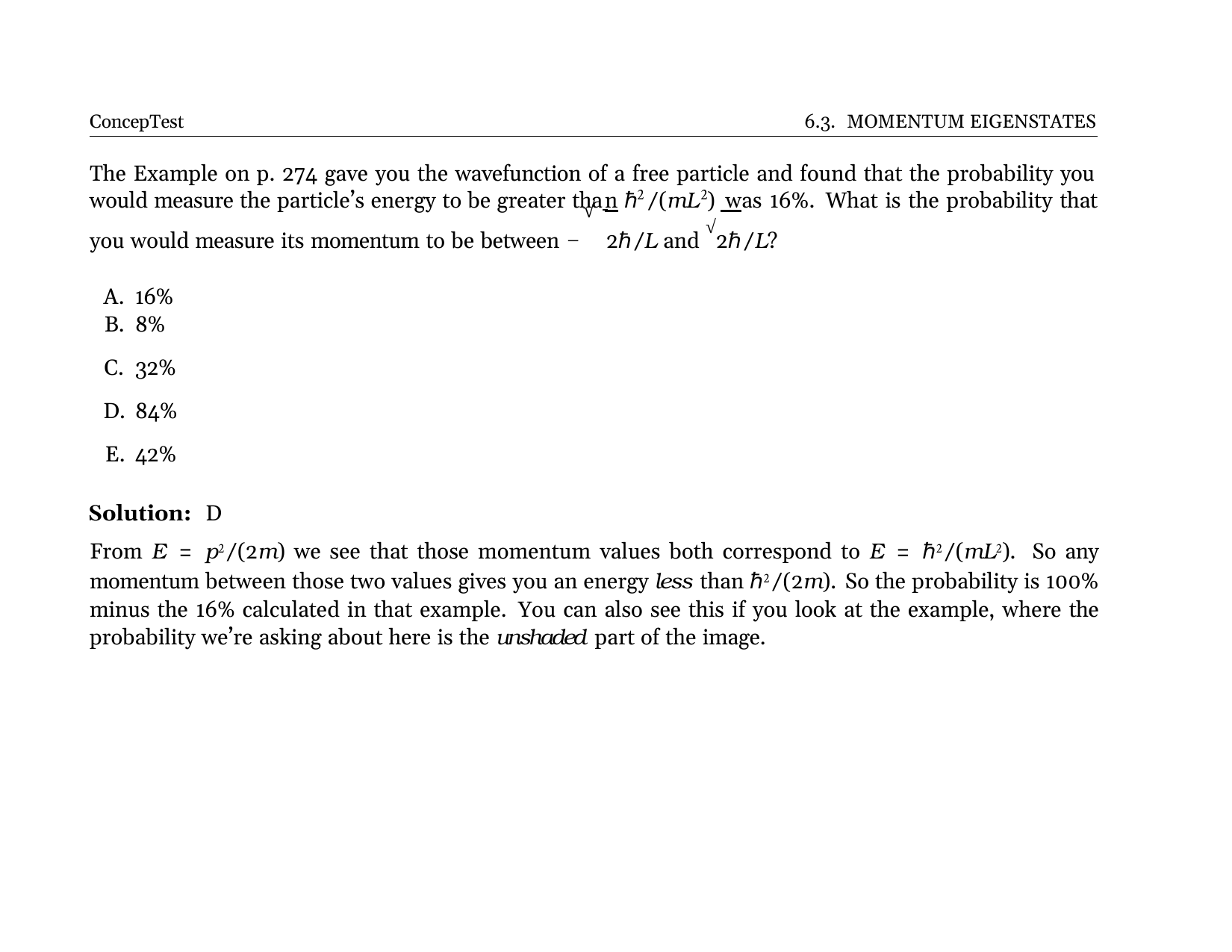

ConcepTest	6.3. MOMENTUM EIGENSTATES

The Example on p. 274 gave you the wavefunction of a free particle and found that the probability you
2	2
would measure the particle’s energy to be greater tha
n ℏ /(mL )  was 16%. What is the probability that
√
you would measure its momentum to be between −	2ℏ/L and √2ℏ/L?

A. 16%
8%
32%
84%
42%

Solution:  D
From E = p2/(2m) we see that those momentum values both correspond to E = ℏ2/(mL2).  So any momentum between those two values gives you an energy less than ℏ2/(2m). So the probability is 100% minus the 16% calculated in that example. You can also see this if you look at the example, where the probability we’re asking about here is the unshaded part of the image.